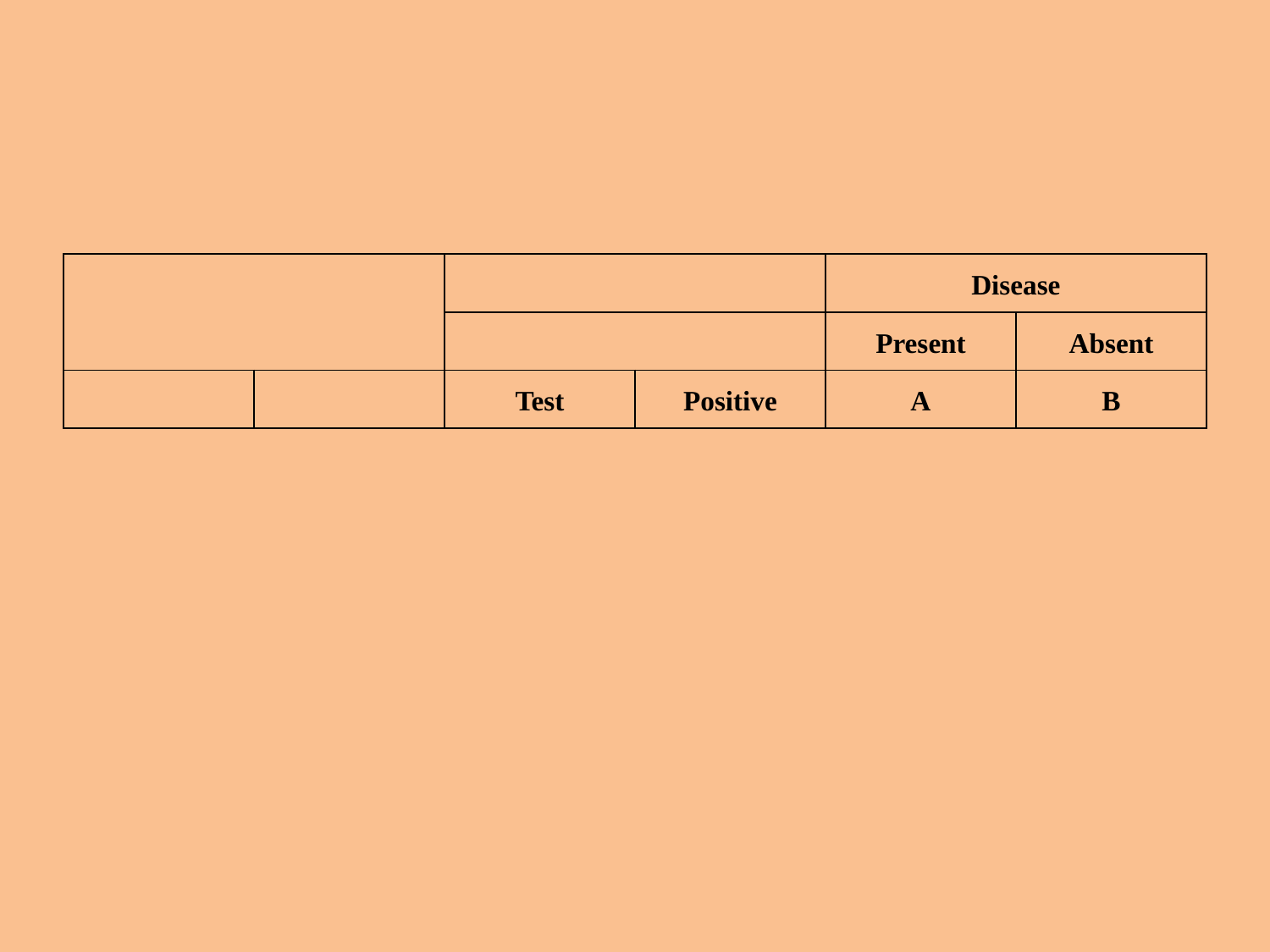

#
|  |  |  |  | Disease |  |
| --- | --- | --- | --- | --- | --- |
|  |  |  |  | Present | Absent |
|  |  | Test | Positive | A | B |